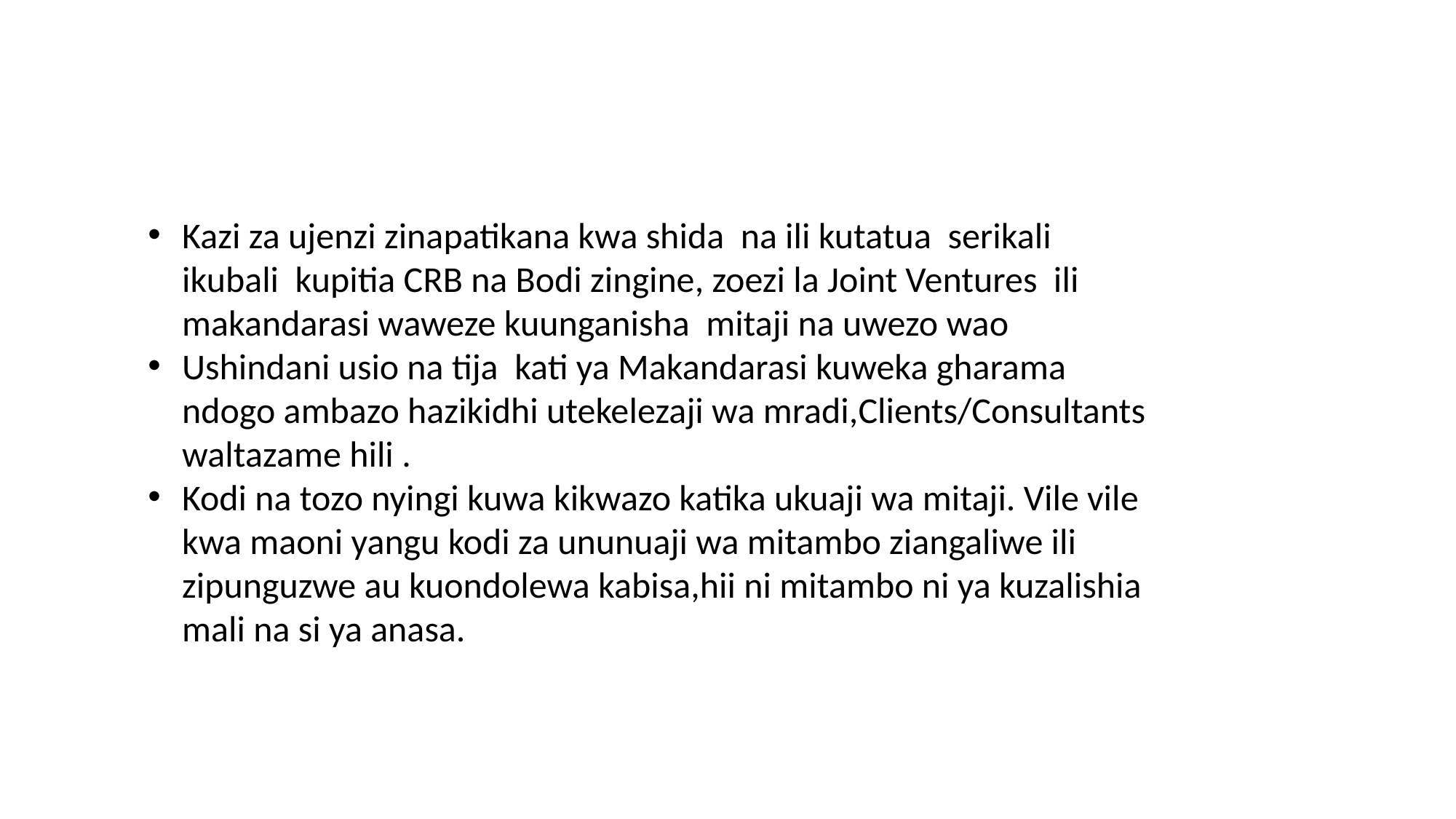

Kazi za ujenzi zinapatikana kwa shida  na ili kutatua  serikali ikubali  kupitia CRB na Bodi zingine, zoezi la Joint Ventures  ili makandarasi waweze kuunganisha  mitaji na uwezo wao
Ushindani usio na tija  kati ya Makandarasi kuweka gharama ndogo ambazo hazikidhi utekelezaji wa mradi,Clients/Consultants waltazame hili .
Kodi na tozo nyingi kuwa kikwazo katika ukuaji wa mitaji. Vile vile kwa maoni yangu kodi za ununuaji wa mitambo ziangaliwe ili zipunguzwe au kuondolewa kabisa,hii ni mitambo ni ya kuzalishia mali na si ya anasa.